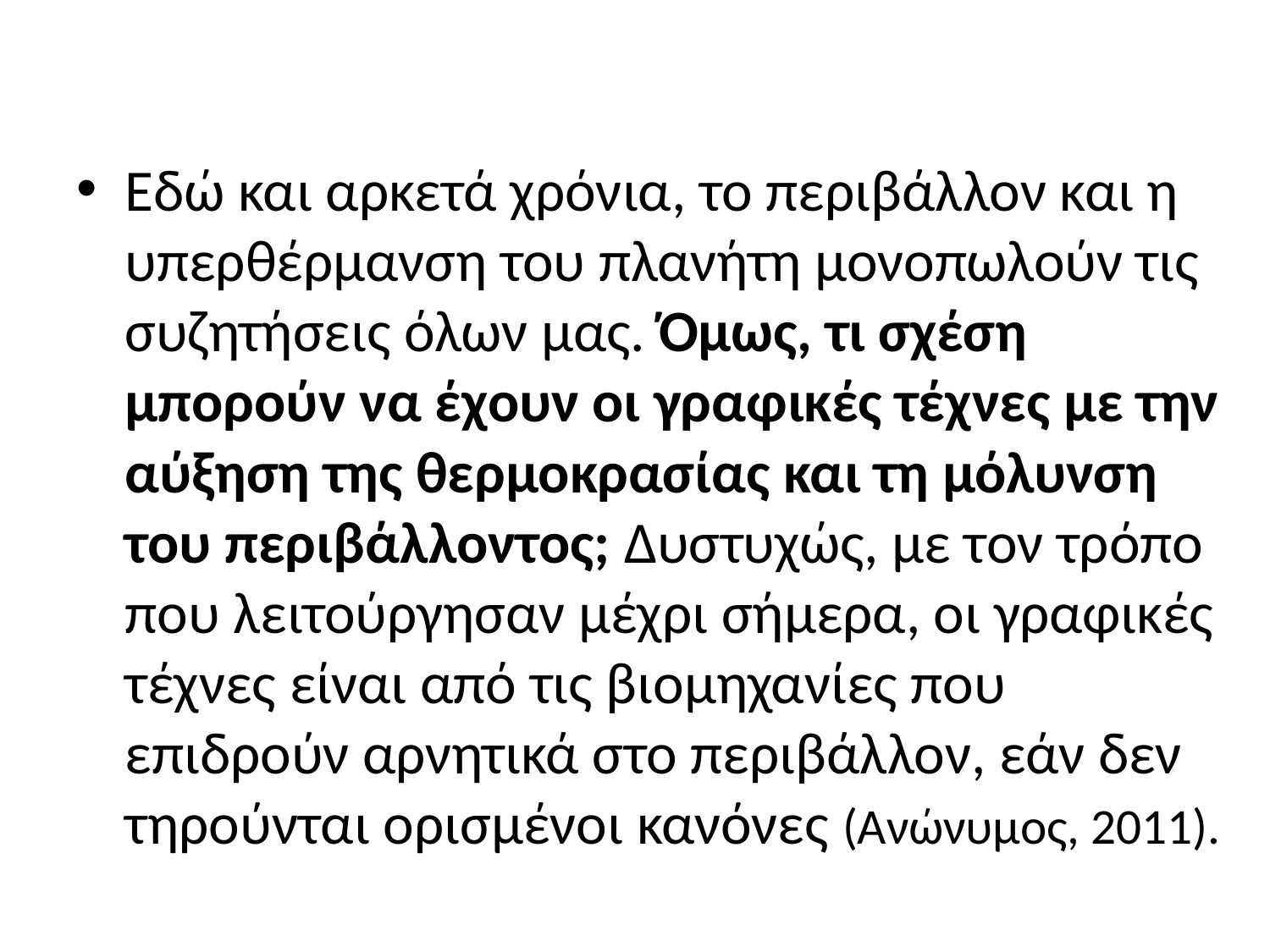

#
Εδώ και αρκετά χρόνια, το περιβάλλον και η υπερθέρμανση του πλανήτη μονοπωλούν τις συζητήσεις όλων μας. Όμως, τι σχέση μπορούν να έχουν οι γραφικές τέχνες με την αύξηση της θερμοκρασίας και τη μόλυνση του περιβάλλοντος; Δυστυχώς, με τον τρόπο που λειτούργησαν μέχρι σήμερα, οι γραφικές τέχνες είναι από τις βιομηχανίες που επιδρούν αρνητικά στο περιβάλλον, εάν δεν τηρούνται ορισμένοι κανόνες (Ανώνυμος, 2011).